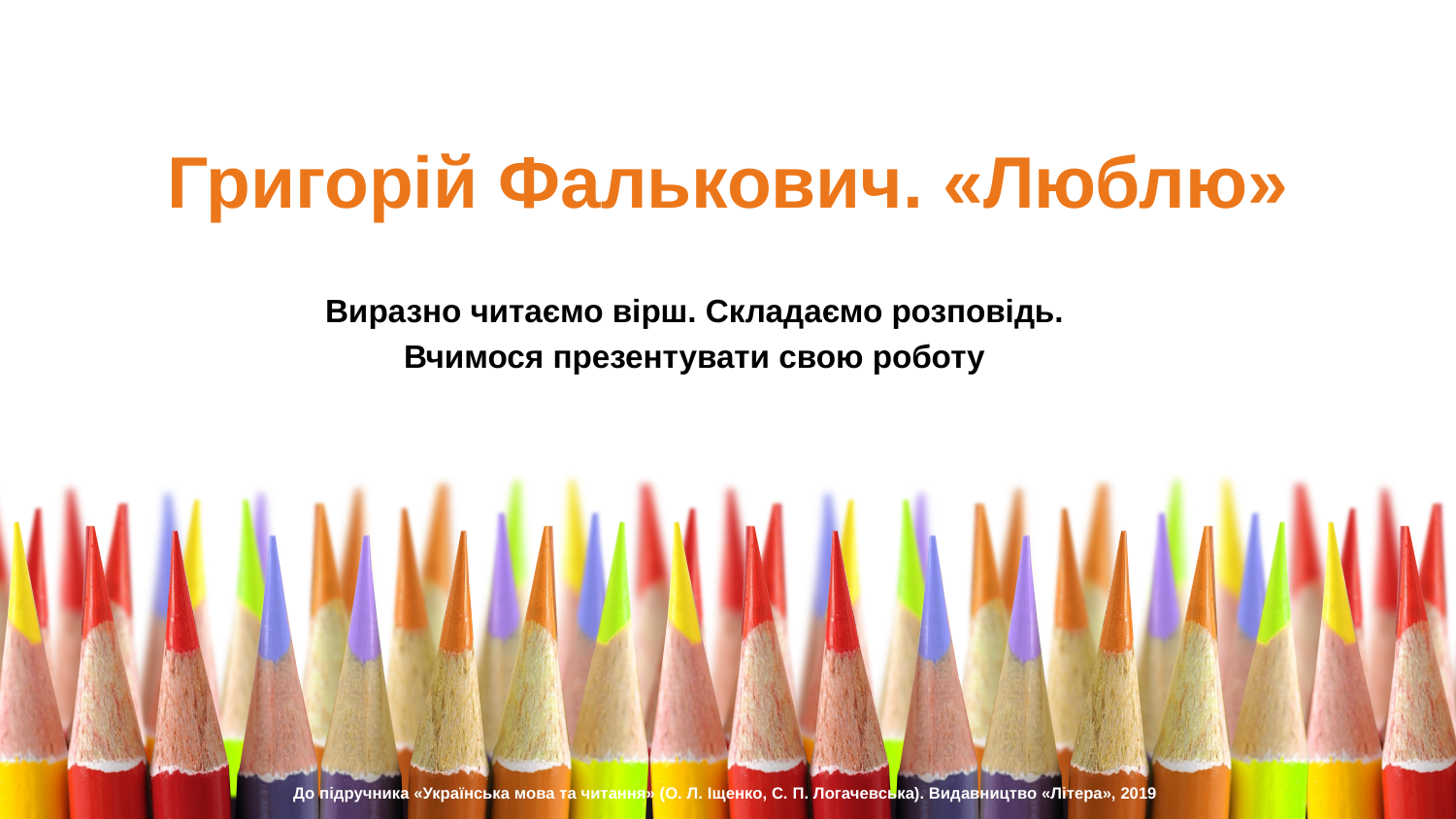

Григорій Фалькович. «Люблю»

Виразно читаємо вірш. Складаємо розповідь.
Вчимося презентувати свою роботу

До підручника «Українська мова та читання» (О. Л. Іщенко, С. П. Логачевська). Видавництво «Літера», 2019